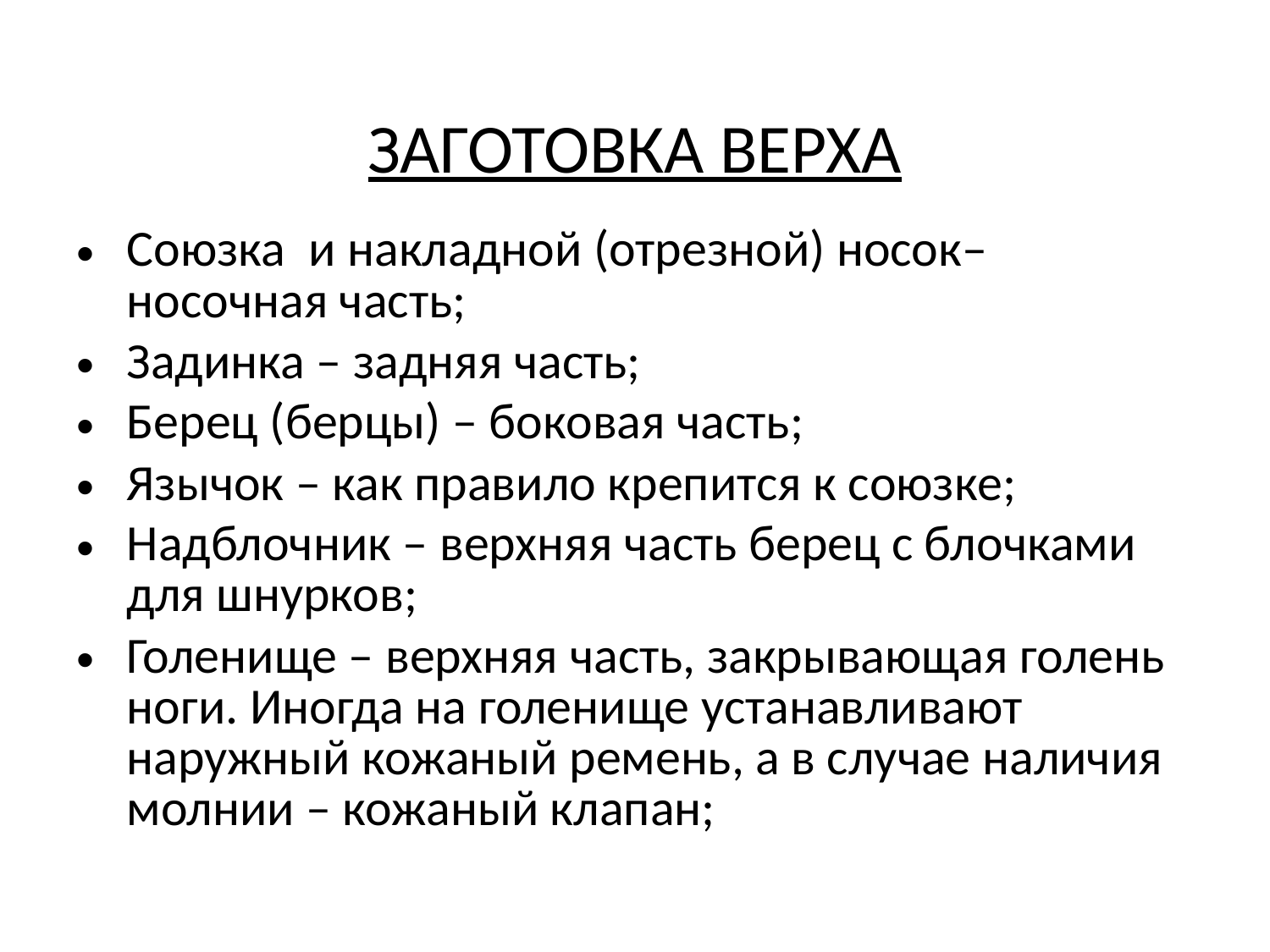

# ЗАГОТОВКА ВЕРХА
Союзка  и накладной (отрезной) носок– носочная часть;
Задинка – задняя часть;
Берец (берцы) – боковая часть;
Язычок – как правило крепится к союзке;
Надблочник – верхняя часть берец с блочками для шнурков;
Голенище – верхняя часть, закрывающая голень ноги. Иногда на голенище устанавливают наружный кожаный ремень, а в случае наличия молнии – кожаный клапан;